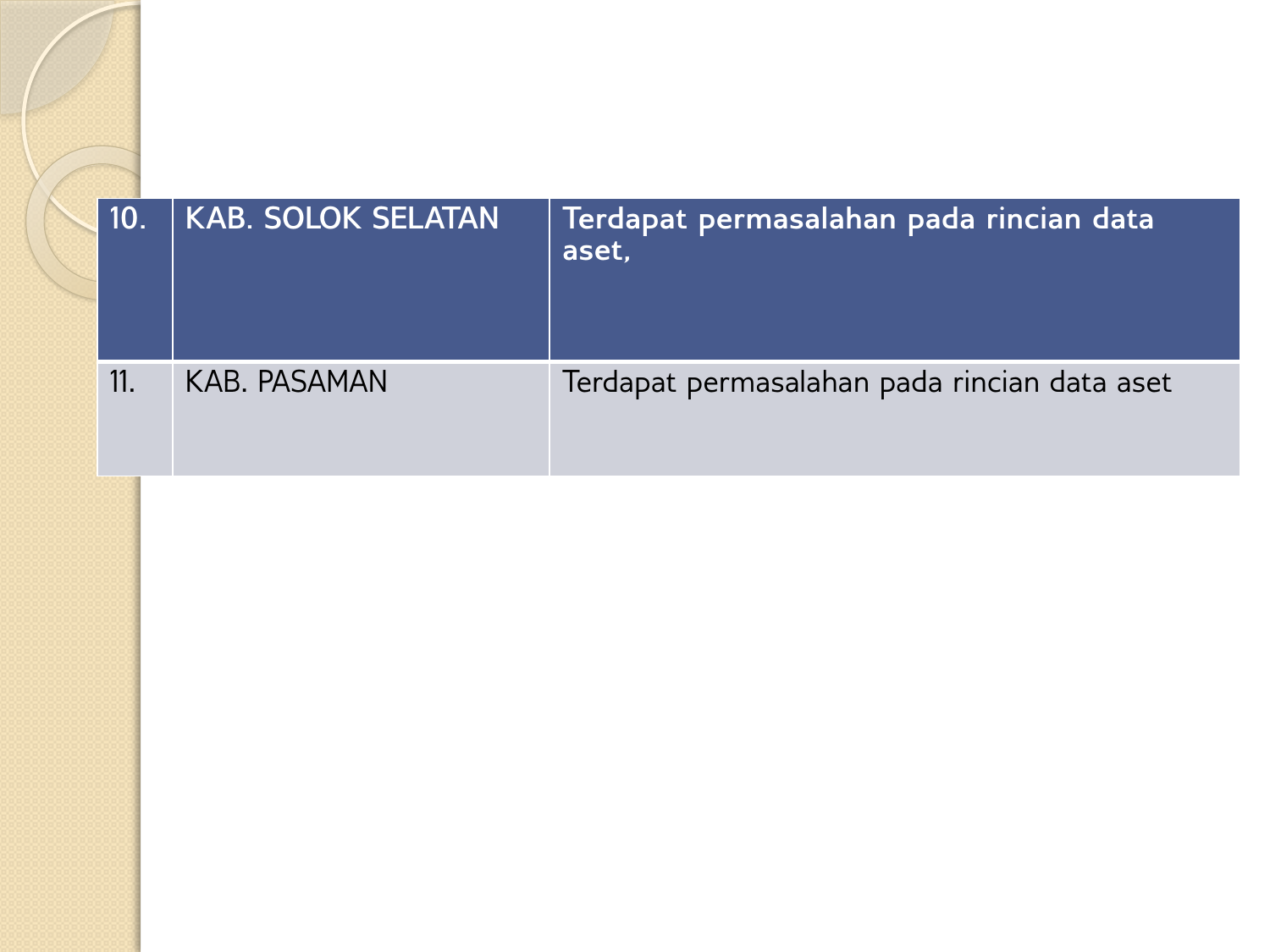

| 10. | KAB. SOLOK SELATAN | Terdapat permasalahan pada rincian data aset, |
| --- | --- | --- |
| 11. | KAB. PASAMAN | Terdapat permasalahan pada rincian data aset |